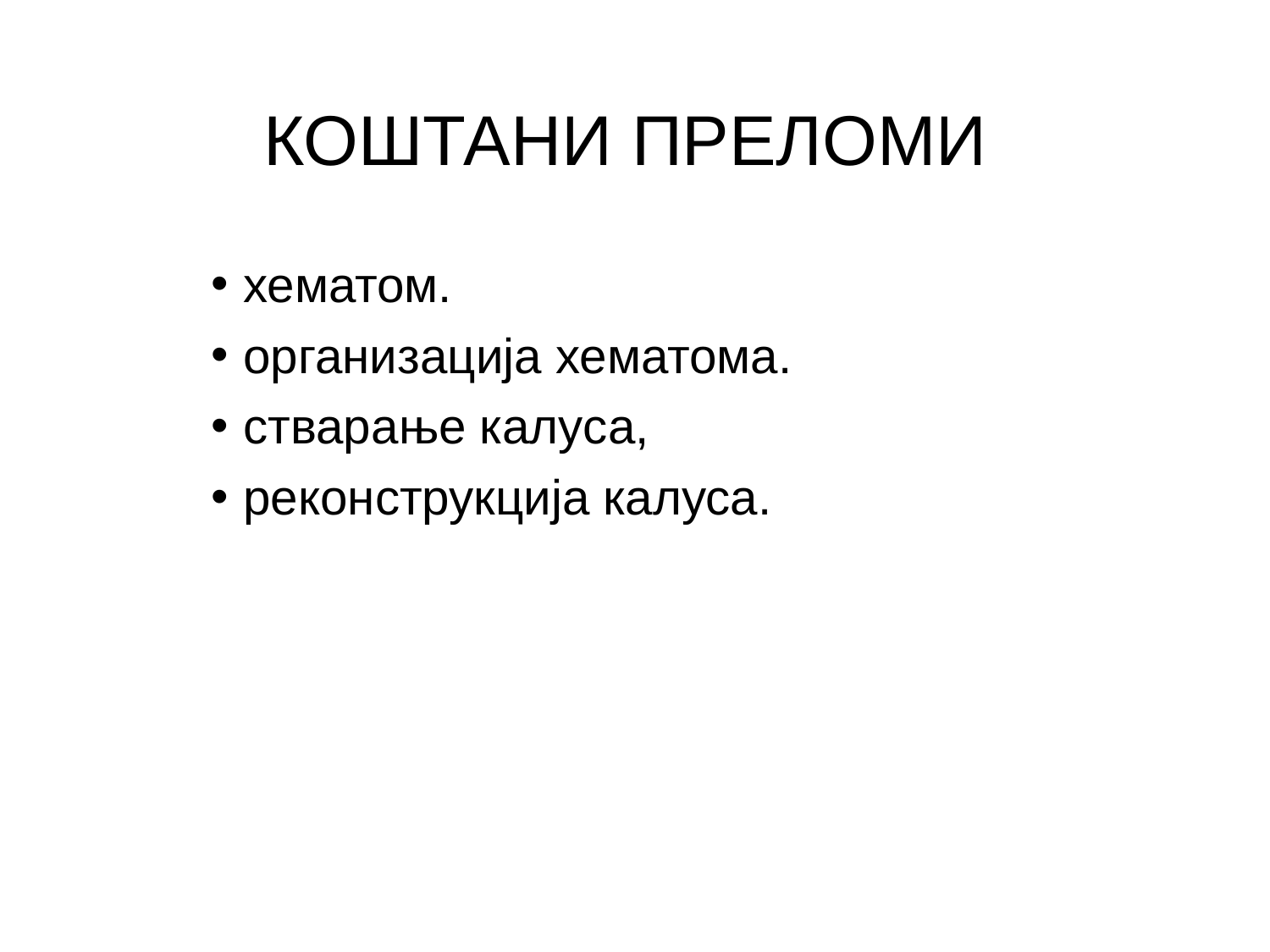

# КОШТАНИ ПРЕЛОМИ
хематом.
oрганизација хематома.
стварање калуса,
реконструкција калуса.